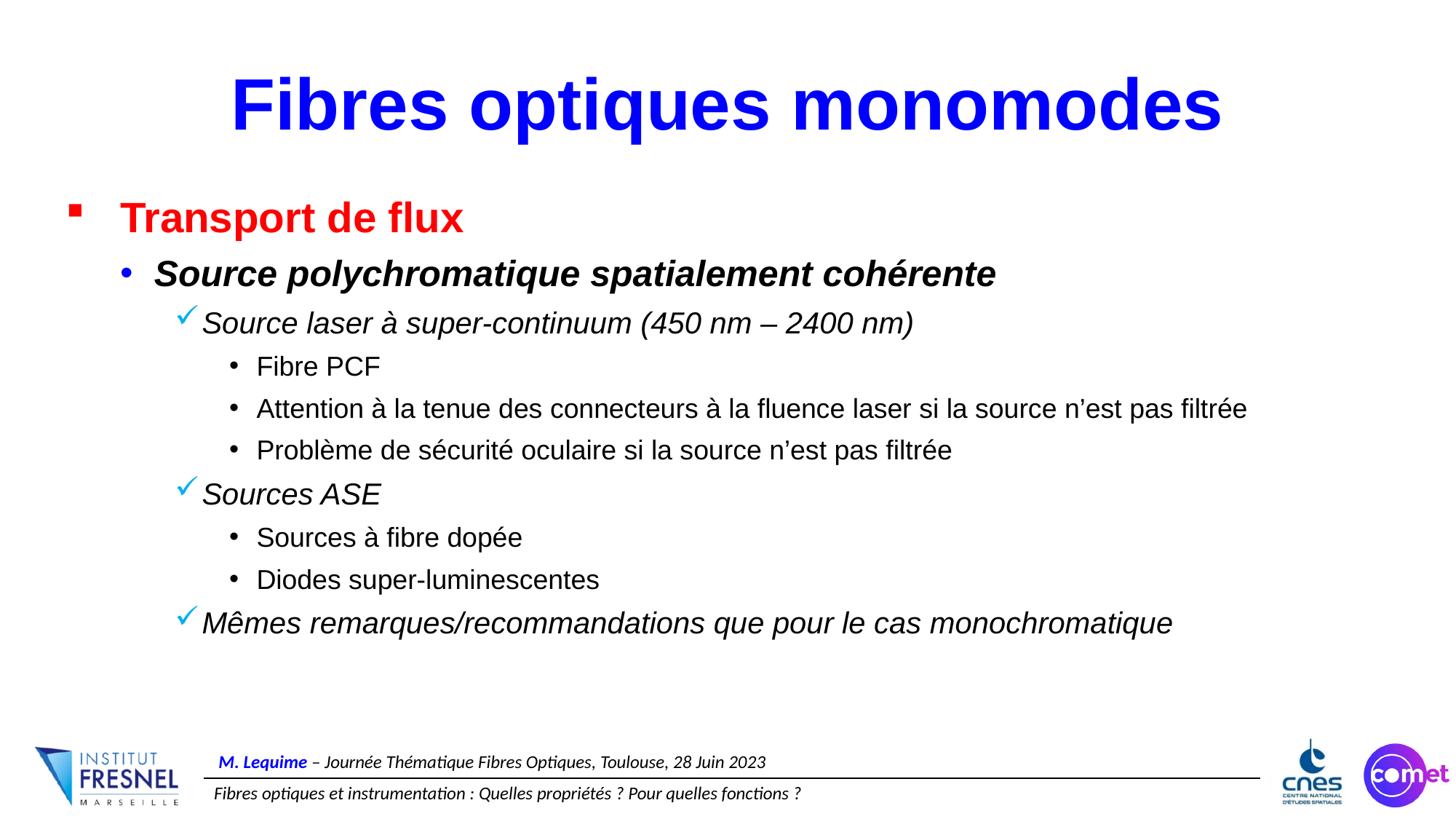

# Fibres optiques monomodes
Transport de flux
Source polychromatique spatialement cohérente
Source laser à super-continuum (450 nm – 2400 nm)
Fibre PCF
Attention à la tenue des connecteurs à la fluence laser si la source n’est pas filtrée
Problème de sécurité oculaire si la source n’est pas filtrée
Sources ASE
Sources à fibre dopée
Diodes super-luminescentes
Mêmes remarques/recommandations que pour le cas monochromatique